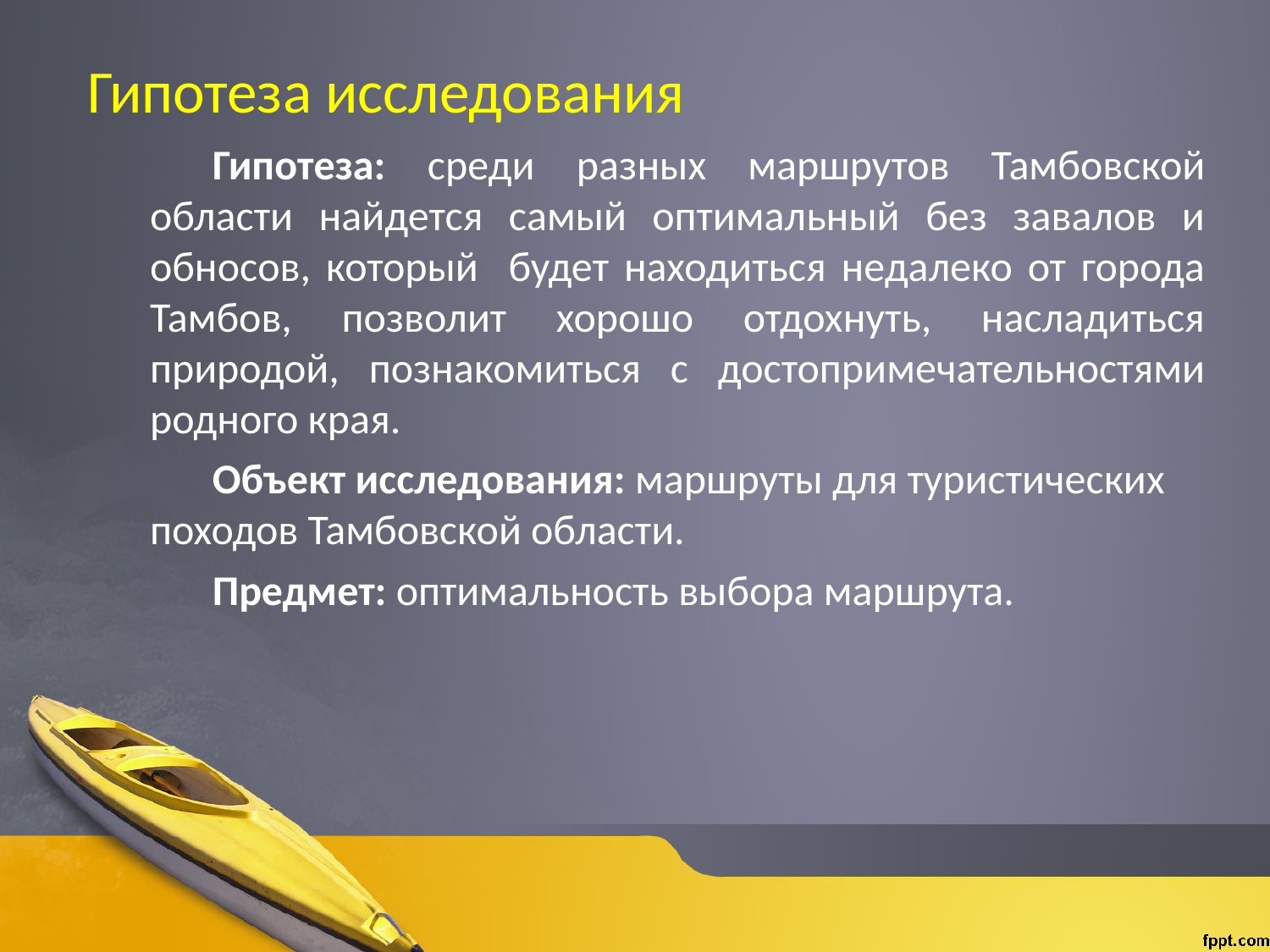

Гипотеза исследования
# Гипотеза: среди разных маршрутов Тамбовской области найдется самый оптимальный без завалов и обносов, который  будет находиться недалеко от города Тамбов, позволит хорошо отдохнуть, насладиться природой, познакомиться с достопримечательностями родного края.
Объект исследования: маршруты для туристических походов Тамбовской области.
Предмет: оптимальность выбора маршрута.